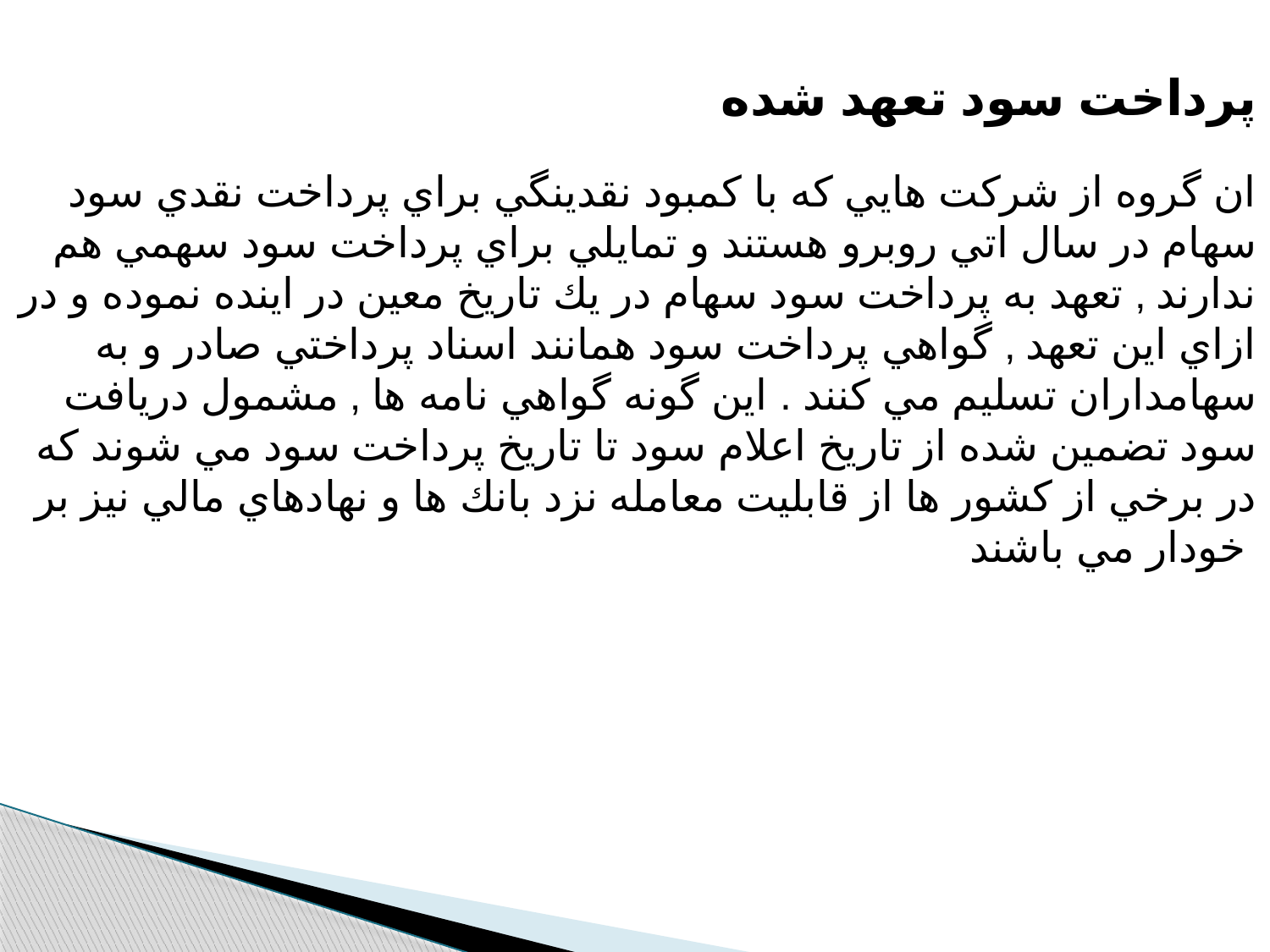

پرداخت سود تعهد شده
ان گروه از شركت هايي كه با كمبود نقدينگي براي پرداخت نقدي سود سهام در سال اتي روبرو هستند و تمايلي براي پرداخت سود سهمي هم ندارند ‚ تعهد به پرداخت سود سهام در يك تاريخ معين در اينده نموده و در ازاي اين تعهد ‚ گواهي پرداخت سود همانند اسناد پرداختي صادر و به سهامداران تسليم مي كنند . اين گونه گواهي نامه ها ‚ مشمول دريافت سود تضمين شده از تاريخ اعلام سود تا تاريخ پرداخت سود مي شوند كه در برخي از كشور ها از قابليت معامله نزد بانك ها و نهادهاي مالي نيز بر خودار مي باشند